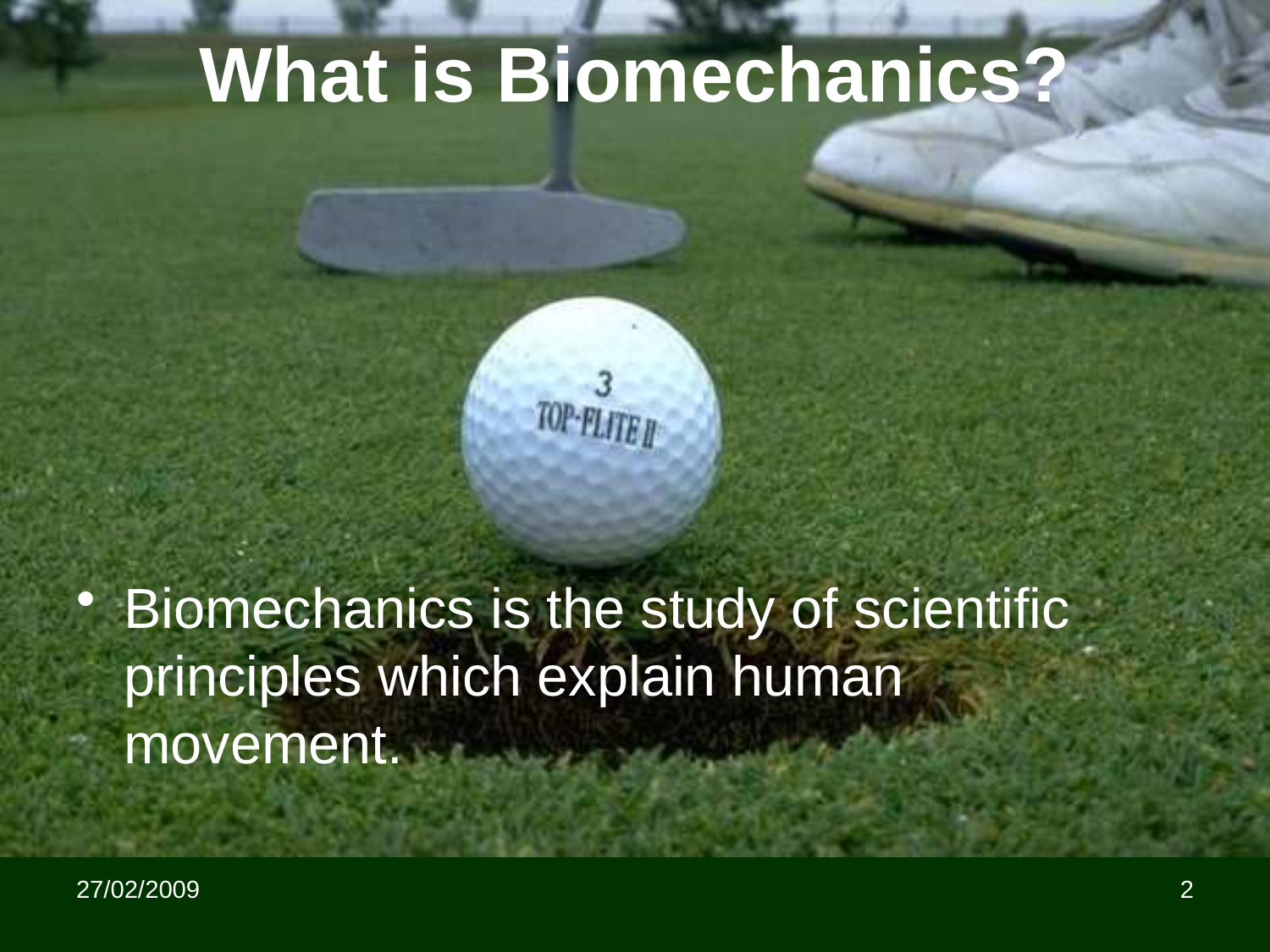

# What is Biomechanics?
Biomechanics is the study of scientific principles which explain human movement.
27/02/2009
2